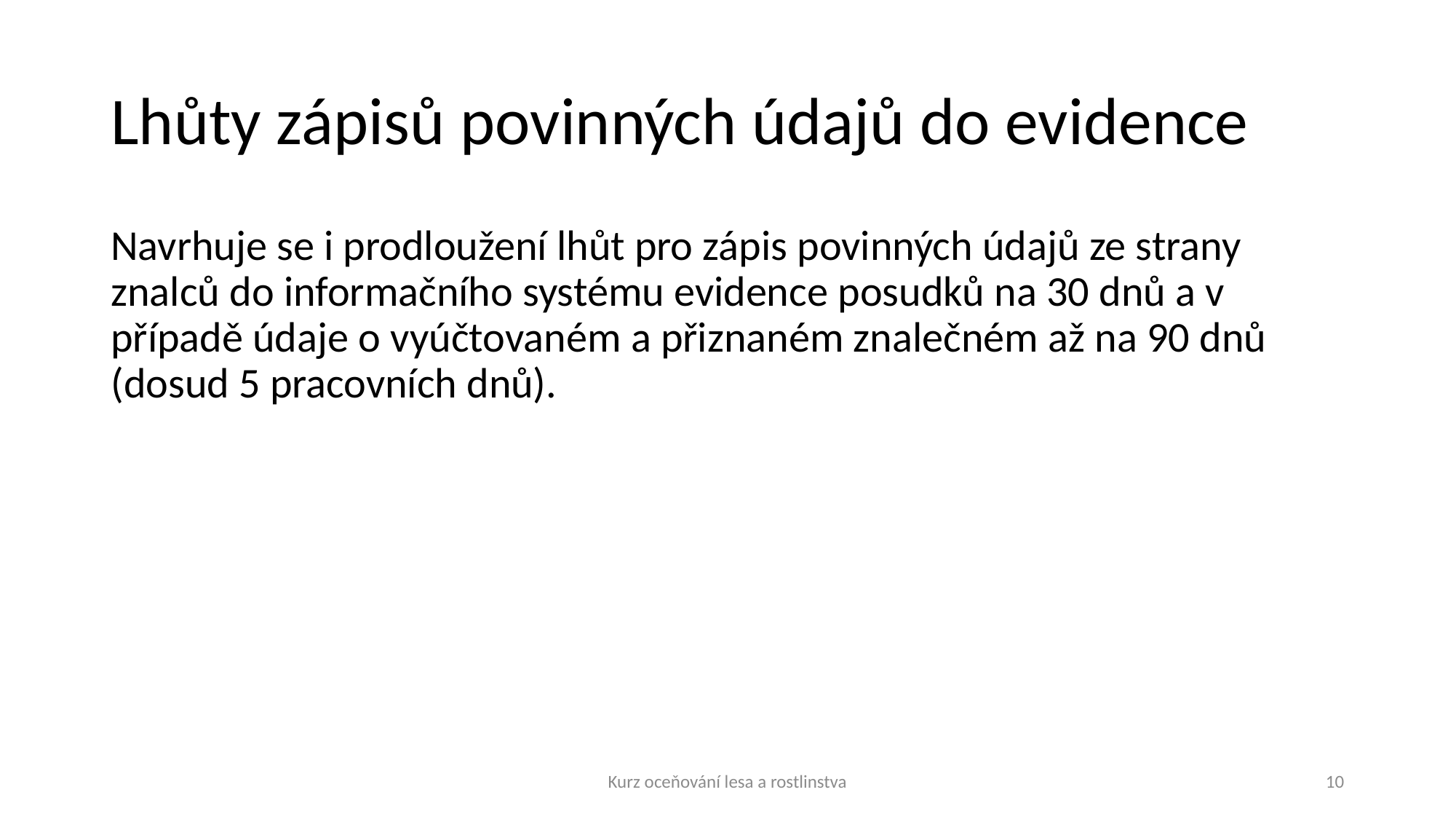

# Lhůty zápisů povinných údajů do evidence
Navrhuje se i prodloužení lhůt pro zápis povinných údajů ze strany znalců do informačního systému evidence posudků na 30 dnů a v případě údaje o vyúčtovaném a přiznaném znalečném až na 90 dnů (dosud 5 pracovních dnů).
Kurz oceňování lesa a rostlinstva
10